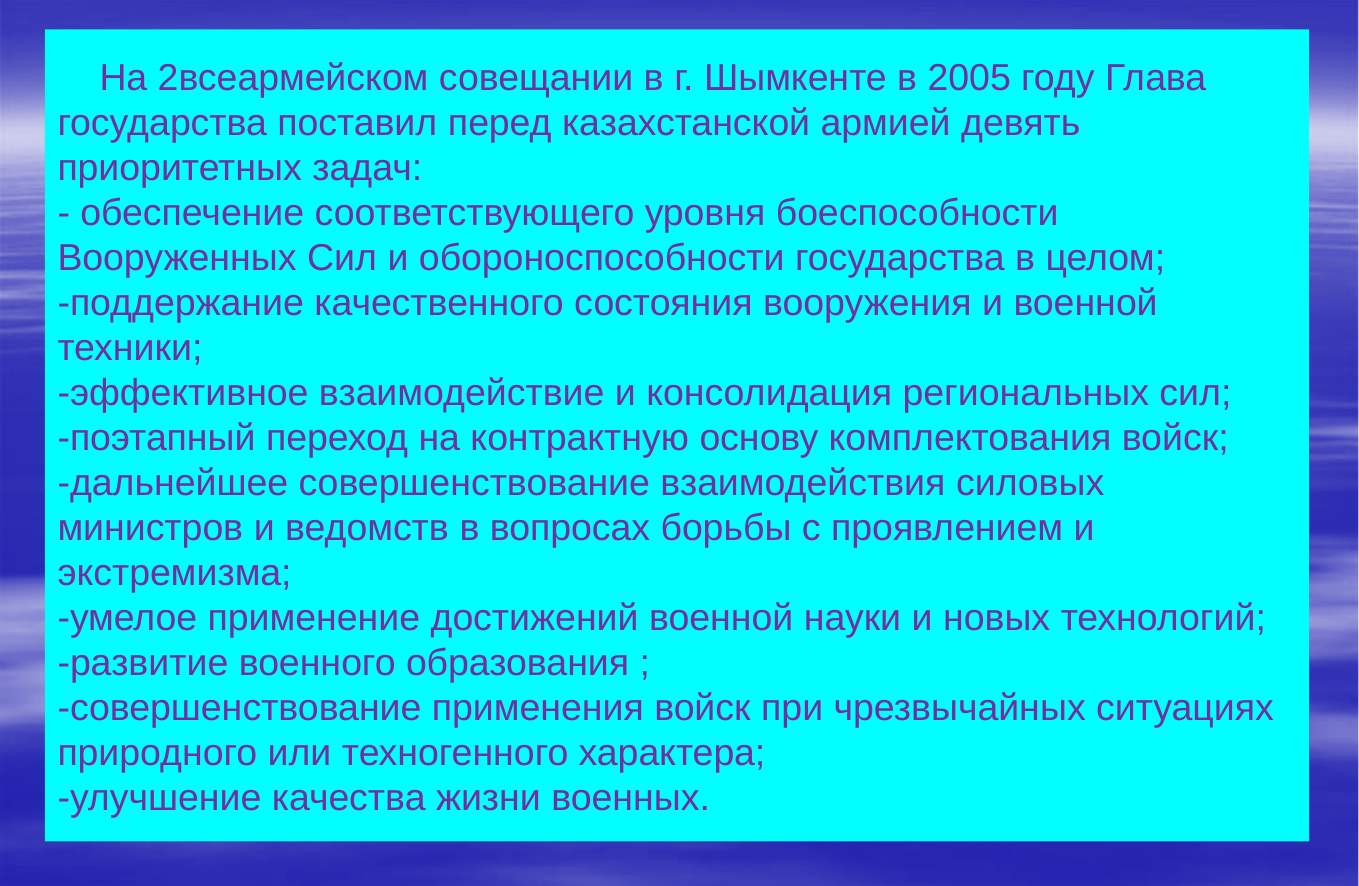

# На 2всеармейском совещании в г. Шымкенте в 2005 году Глава государства поставил перед казахстанской армией девять приоритетных задач: - обеспечение соответствующего уровня боеспособности Вооруженных Сил и обороноспособности государства в целом; -поддержание качественного состояния вооружения и военной техники; -эффективное взаимодействие и консолидация региональных сил; -поэтапный переход на контрактную основу комплектования войск; -дальнейшее совершенствование взаимодействия силовых министров и ведомств в вопросах борьбы с проявлением и экстремизма; -умелое применение достижений военной науки и новых технологий; -развитие военного образования ; -совершенствование применения войск при чрезвычайных ситуациях природного или техногенного характера; -улучшение качества жизни военных.